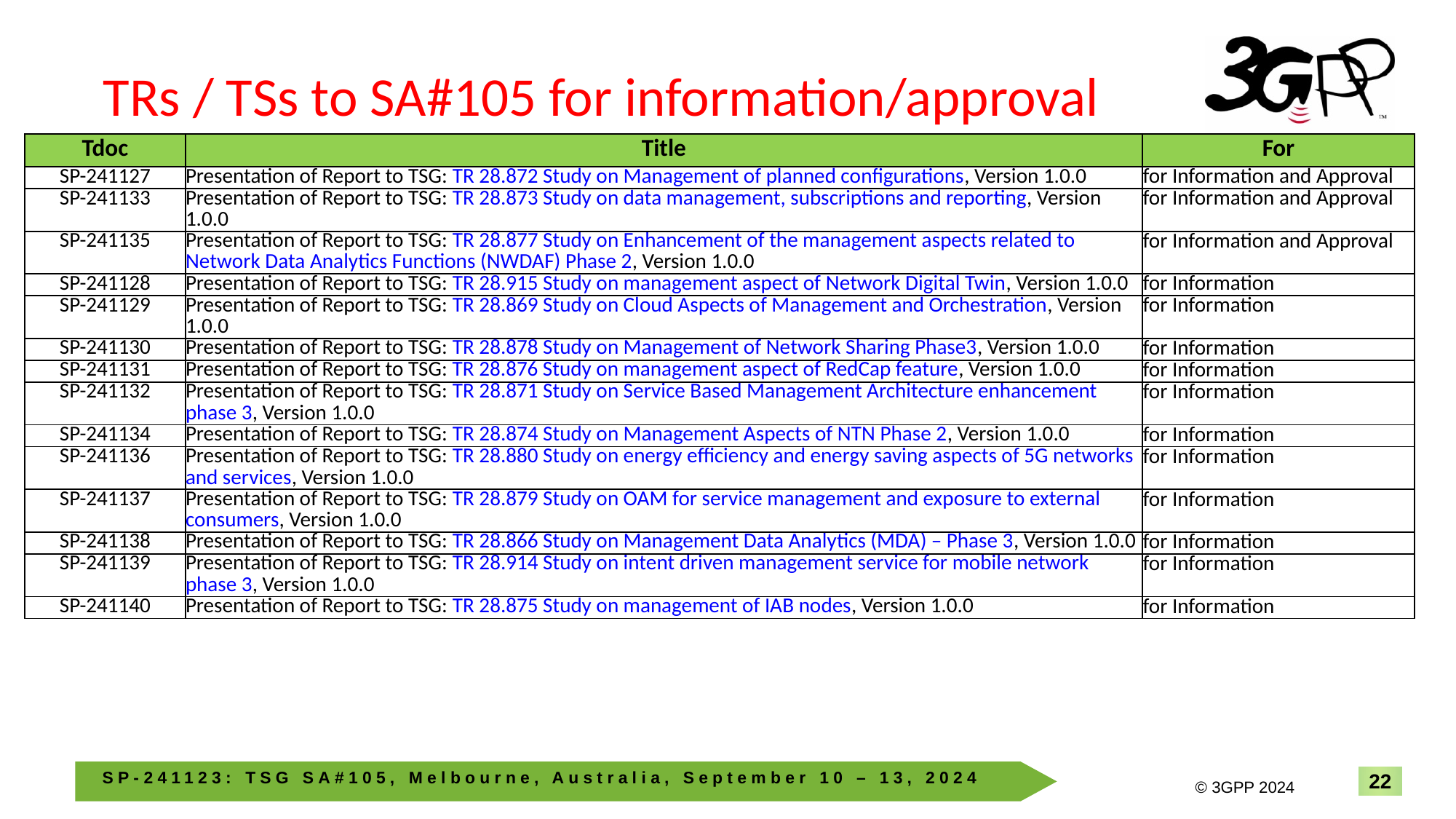

# TRs / TSs to SA#105 for information/approval
| Tdoc | Title | For |
| --- | --- | --- |
| SP-241127 | Presentation of Report to TSG: TR 28.872 Study on Management of planned configurations, Version 1.0.0 | for Information and Approval |
| SP-241133 | Presentation of Report to TSG: TR 28.873 Study on data management, subscriptions and reporting, Version 1.0.0 | for Information and Approval |
| SP-241135 | Presentation of Report to TSG: TR 28.877 Study on Enhancement of the management aspects related to Network Data Analytics Functions (NWDAF) Phase 2, Version 1.0.0 | for Information and Approval |
| SP-241128 | Presentation of Report to TSG: TR 28.915 Study on management aspect of Network Digital Twin, Version 1.0.0 | for Information |
| SP-241129 | Presentation of Report to TSG: TR 28.869 Study on Cloud Aspects of Management and Orchestration, Version 1.0.0 | for Information |
| SP-241130 | Presentation of Report to TSG: TR 28.878 Study on Management of Network Sharing Phase3, Version 1.0.0 | for Information |
| SP-241131 | Presentation of Report to TSG: TR 28.876 Study on management aspect of RedCap feature, Version 1.0.0 | for Information |
| SP-241132 | Presentation of Report to TSG: TR 28.871 Study on Service Based Management Architecture enhancement phase 3, Version 1.0.0 | for Information |
| SP-241134 | Presentation of Report to TSG: TR 28.874 Study on Management Aspects of NTN Phase 2, Version 1.0.0 | for Information |
| SP-241136 | Presentation of Report to TSG: TR 28.880 Study on energy efficiency and energy saving aspects of 5G networks and services, Version 1.0.0 | for Information |
| SP-241137 | Presentation of Report to TSG: TR 28.879 Study on OAM for service management and exposure to external consumers, Version 1.0.0 | for Information |
| SP-241138 | Presentation of Report to TSG: TR 28.866 Study on Management Data Analytics (MDA) – Phase 3, Version 1.0.0 | for Information |
| SP-241139 | Presentation of Report to TSG: TR 28.914 Study on intent driven management service for mobile network phase 3, Version 1.0.0 | for Information |
| SP-241140 | Presentation of Report to TSG: TR 28.875 Study on management of IAB nodes, Version 1.0.0 | for Information |